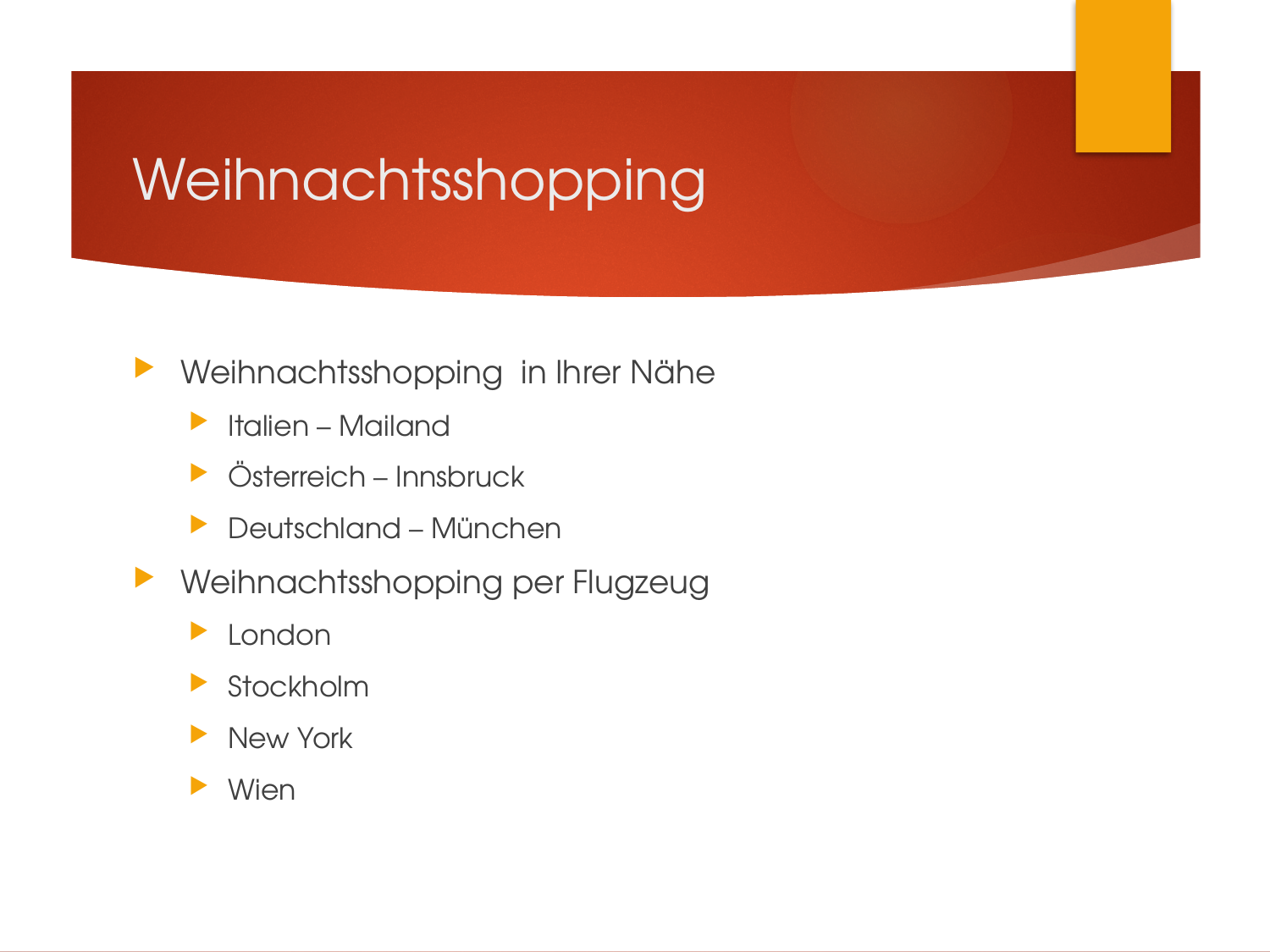

# Weihnachtsshopping
Weihnachtsshopping  in Ihrer Nähe
Italien – Mailand
Österreich – Innsbruck
Deutschland – München
Weihnachtsshopping per Flugzeug
London
Stockholm
New York
Wien